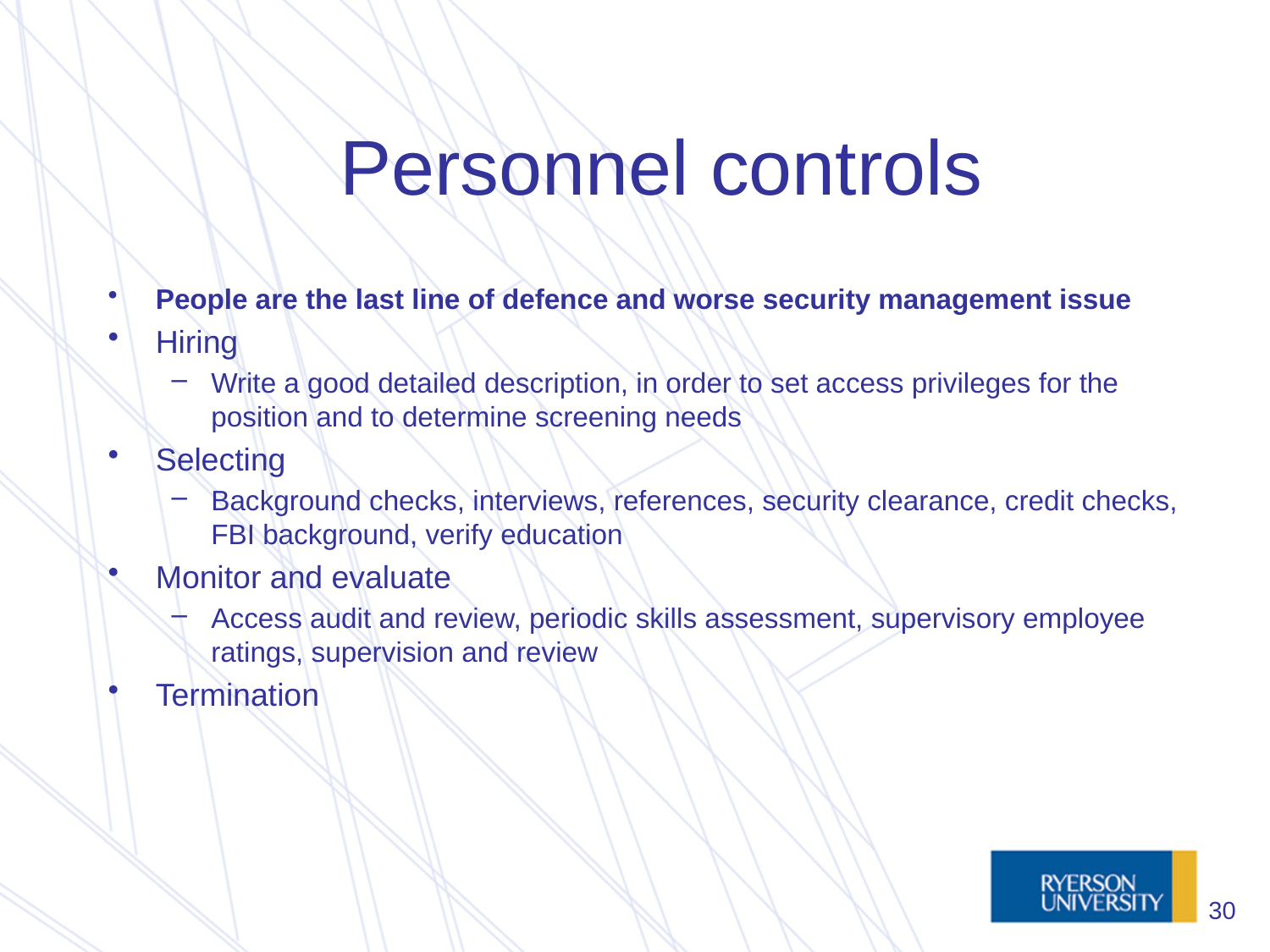

# Personnel controls
People are the last line of defence and worse security management issue
Hiring
Write a good detailed description, in order to set access privileges for the position and to determine screening needs
Selecting
Background checks, interviews, references, security clearance, credit checks, FBI background, verify education
Monitor and evaluate
Access audit and review, periodic skills assessment, supervisory employee ratings, supervision and review
Termination

30